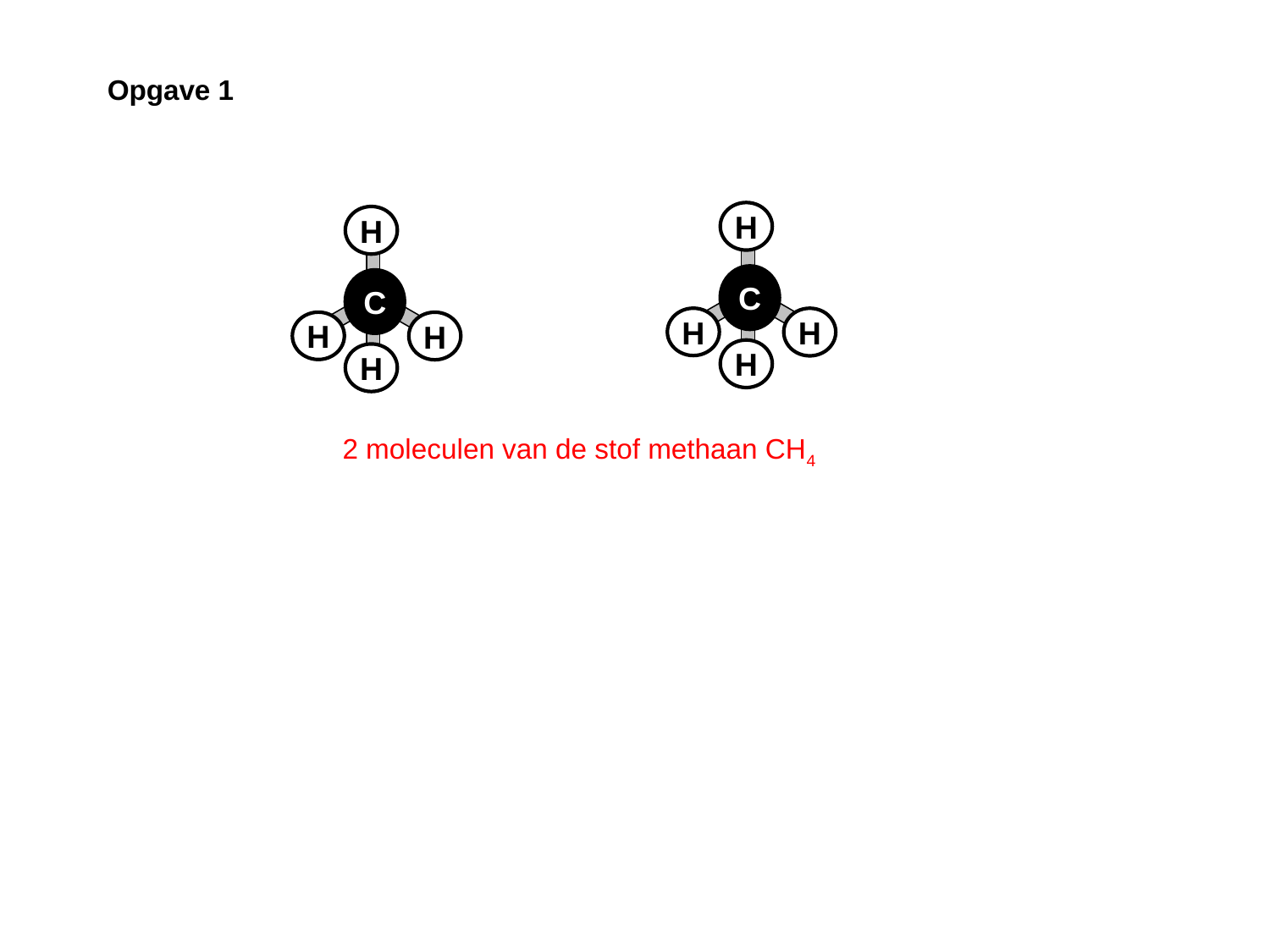

Opgave 1
H

C
H

H

H
H

C
H

H

H

 2 moleculen van de stof methaan CH4